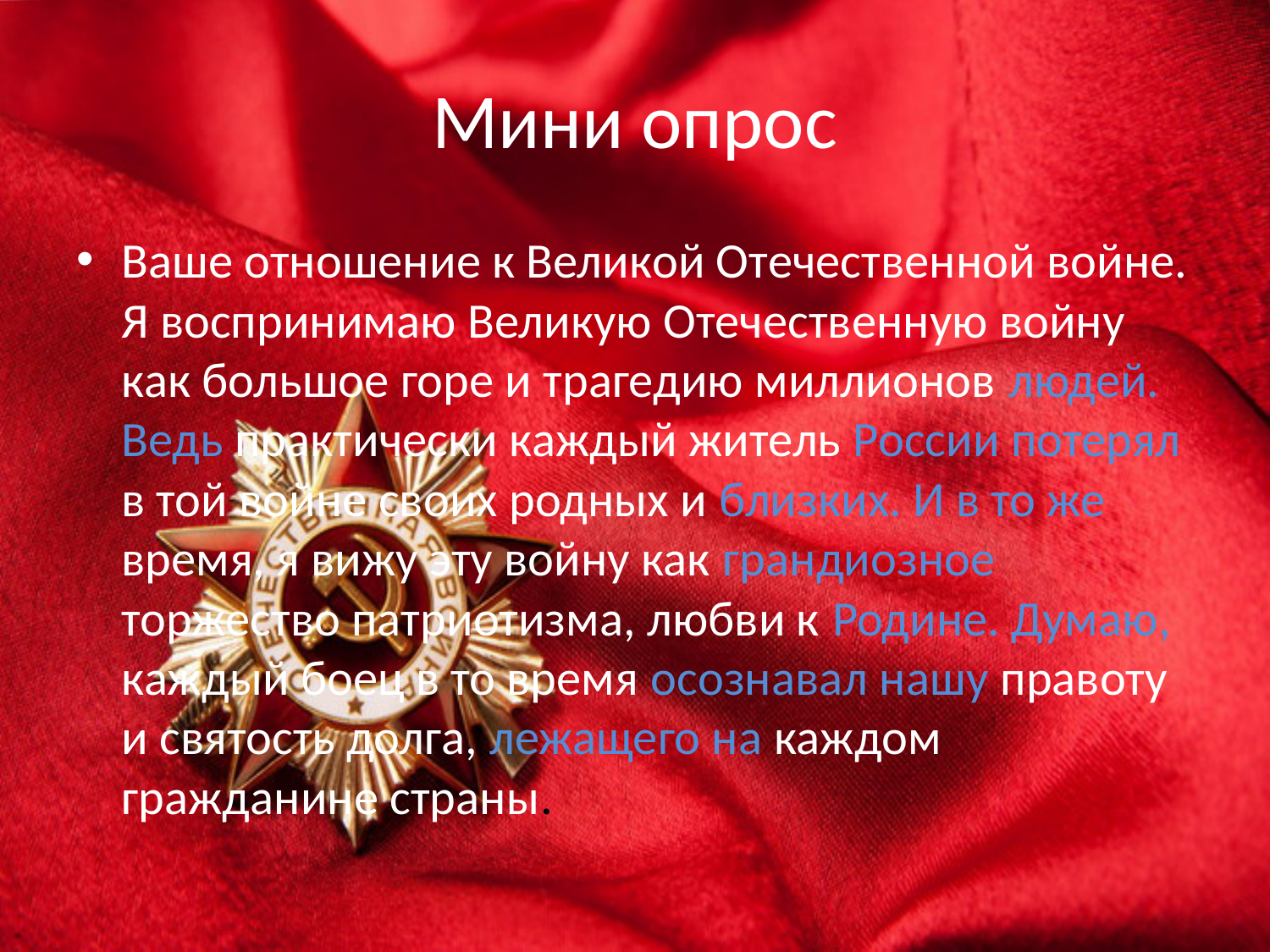

# Мини опрос
Ваше отношение к Великой Отечественной войне.
Я воспринимаю Великую Отечественную войну как большое горе и трагедию миллионов людей. Ведь практически каждый житель России потерял в той войне своих родных и близких. И в то же время, я вижу эту войну как грандиозное торжество патриотизма, любви к Родине. Думаю, каждый боец в то время осознавал нашу правоту и святость долга, лежащего на каждом гражданине страны.